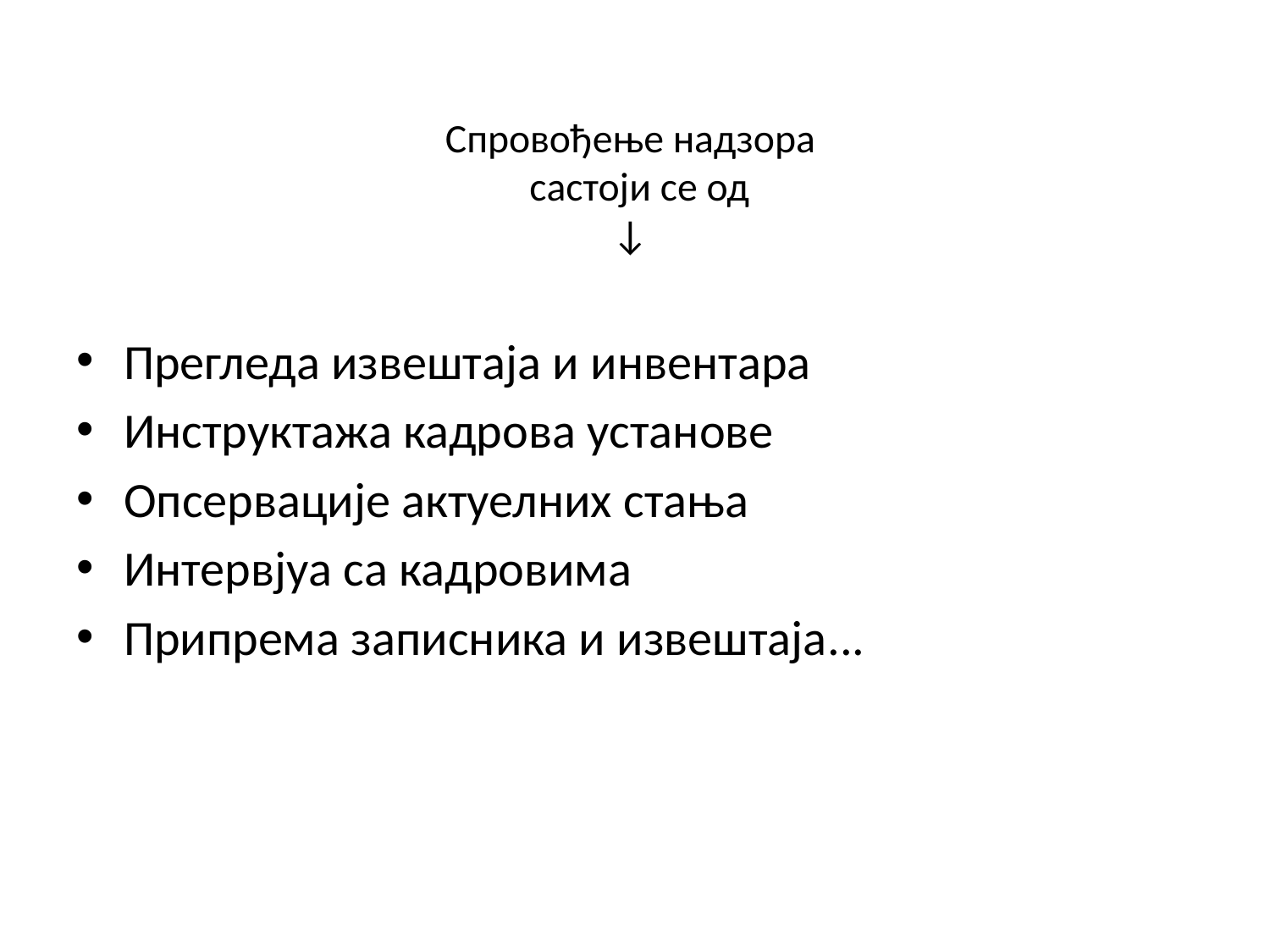

# Спровођење надзора састоји се од ↓
Прегледа извештаја и инвентара
Инструктажа кадрова установе
Опсервације актуелних стања
Интервјуа са кадровима
Припрема записника и извештаја...